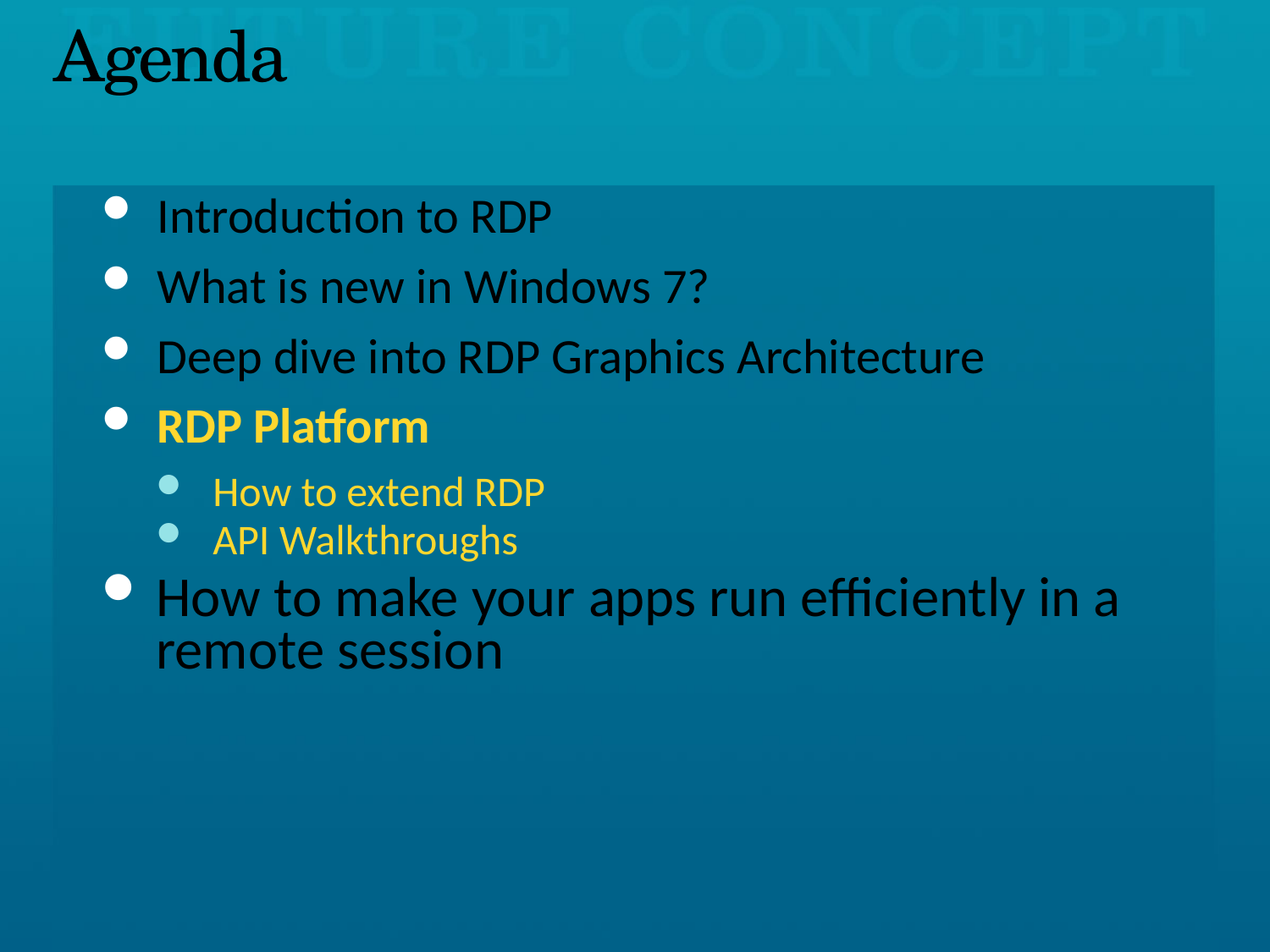

# Agenda
Introduction to RDP
What is new in Windows 7?
Deep dive into RDP Graphics Architecture
RDP Platform
How to extend RDP
API Walkthroughs
How to make your apps run efficiently in a remote session